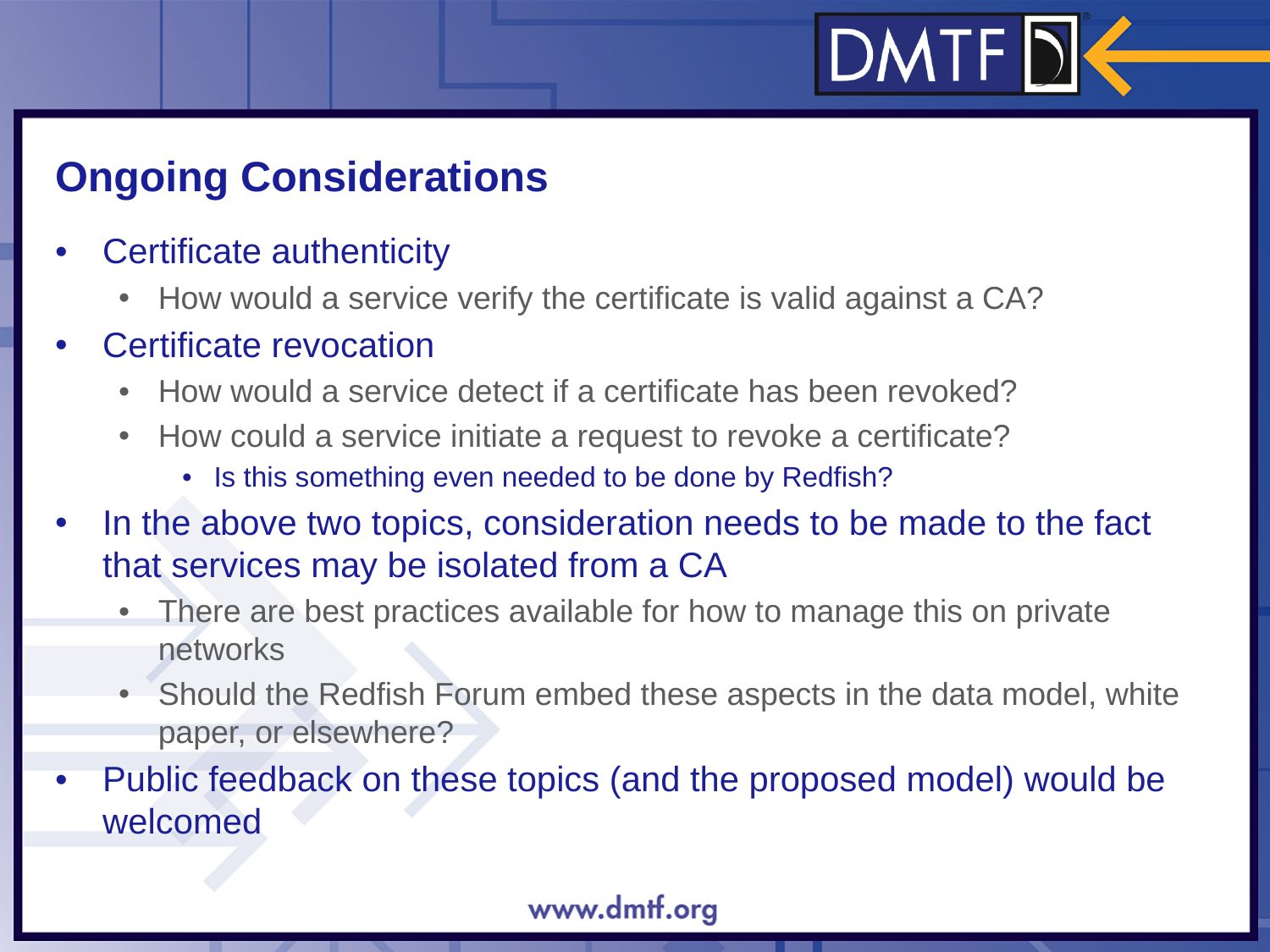

# Ongoing Considerations
Certificate authenticity
How would a service verify the certificate is valid against a CA?
Certificate revocation
How would a service detect if a certificate has been revoked?
How could a service initiate a request to revoke a certificate?
Is this something even needed to be done by Redfish?
In the above two topics, consideration needs to be made to the fact that services may be isolated from a CA
There are best practices available for how to manage this on private networks
Should the Redfish Forum embed these aspects in the data model, white paper, or elsewhere?
Public feedback on these topics (and the proposed model) would be welcomed